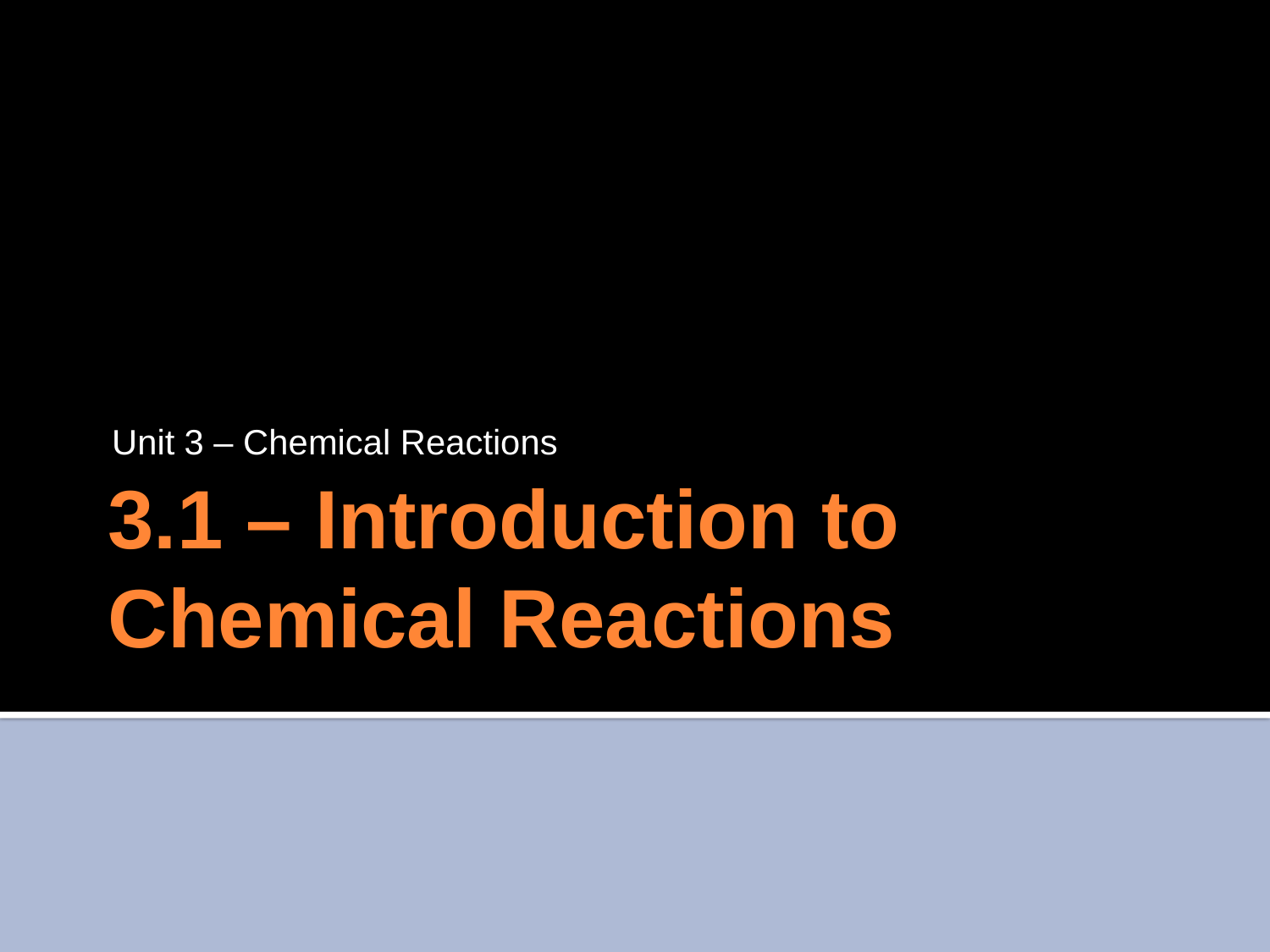

Unit 3 – Chemical Reactions
# 3.1 – Introduction to Chemical Reactions